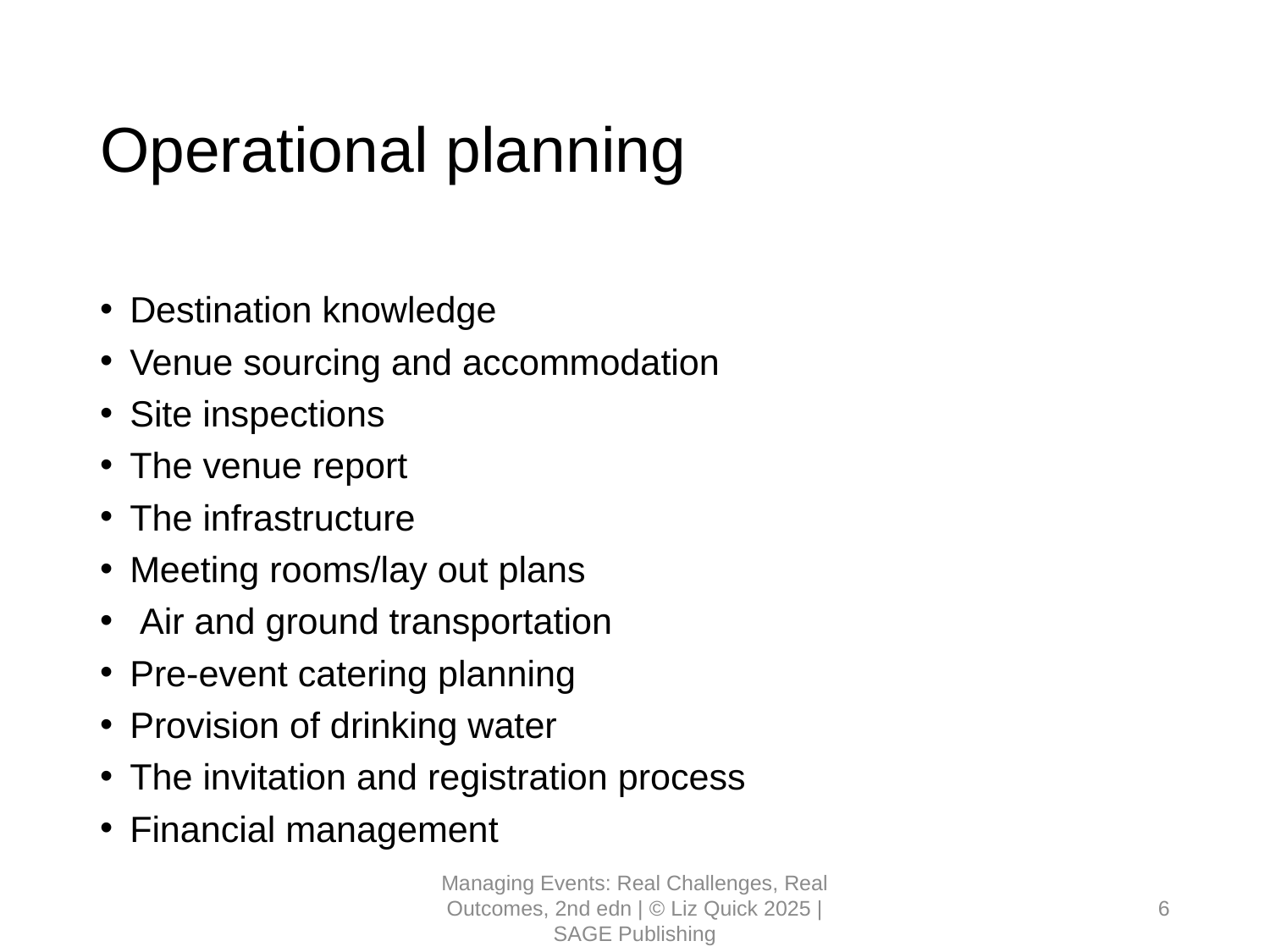

# Operational planning
Destination knowledge
Venue sourcing and accommodation
Site inspections
The venue report
The infrastructure
Meeting rooms/lay out plans
 Air and ground transportation
Pre-event catering planning
Provision of drinking water
The invitation and registration process
Financial management
Managing Events: Real Challenges, Real Outcomes, 2nd edn | © Liz Quick 2025 | SAGE Publishing
6